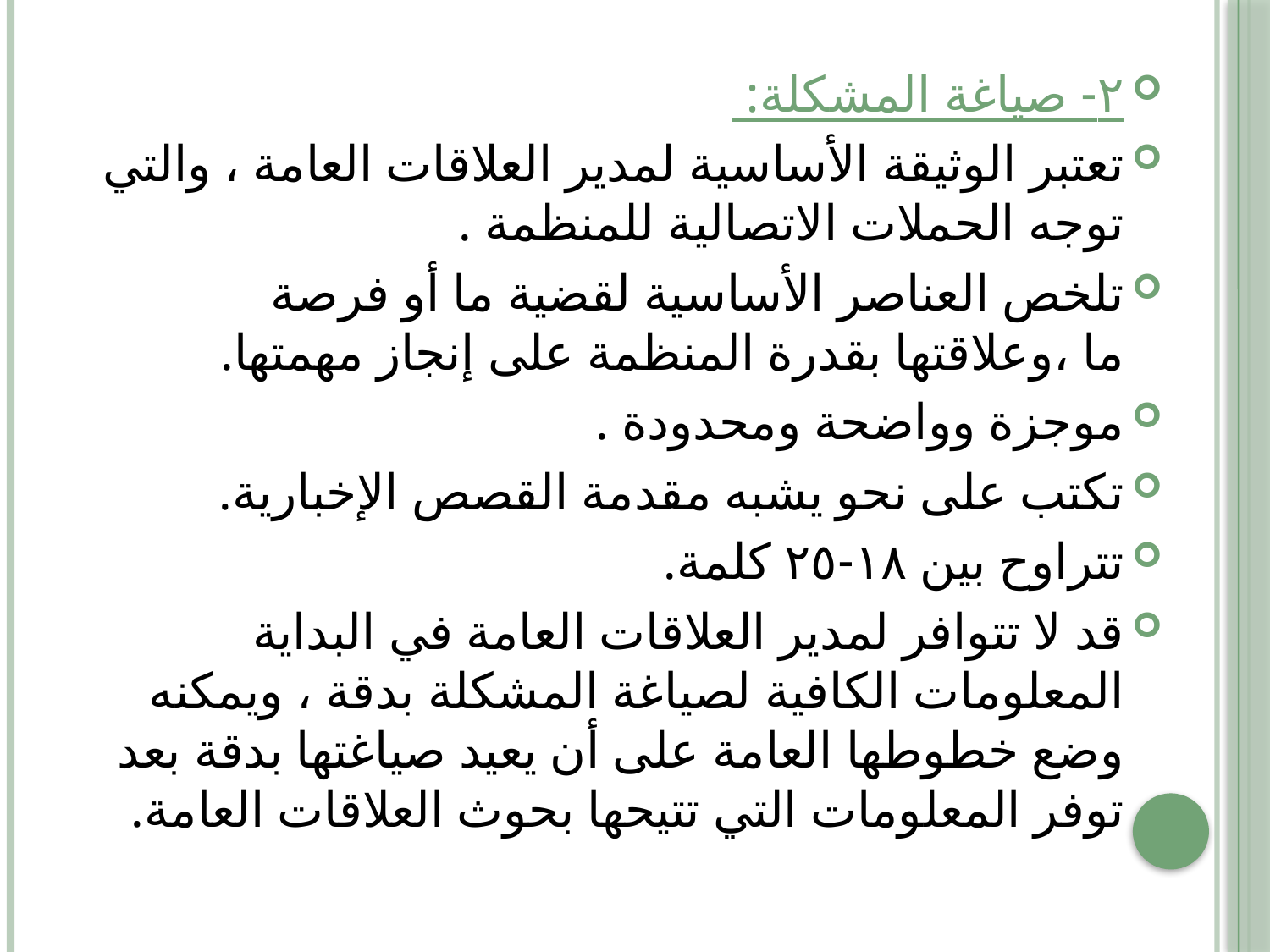

٢- صياغة المشكلة:
تعتبر الوثيقة الأساسية لمدير العلاقات العامة ، والتي توجه الحملات الاتصالية للمنظمة .
تلخص العناصر الأساسية لقضية ما أو فرصة ما ،وعلاقتها بقدرة المنظمة على إنجاز مهمتها.
موجزة وواضحة ومحدودة .
تكتب على نحو يشبه مقدمة القصص الإخبارية.
تتراوح بين ١٨-٢٥ كلمة.
قد لا تتوافر لمدير العلاقات العامة في البداية المعلومات الكافية لصياغة المشكلة بدقة ، ويمكنه وضع خطوطها العامة على أن يعيد صياغتها بدقة بعد توفر المعلومات التي تتيحها بحوث العلاقات العامة.